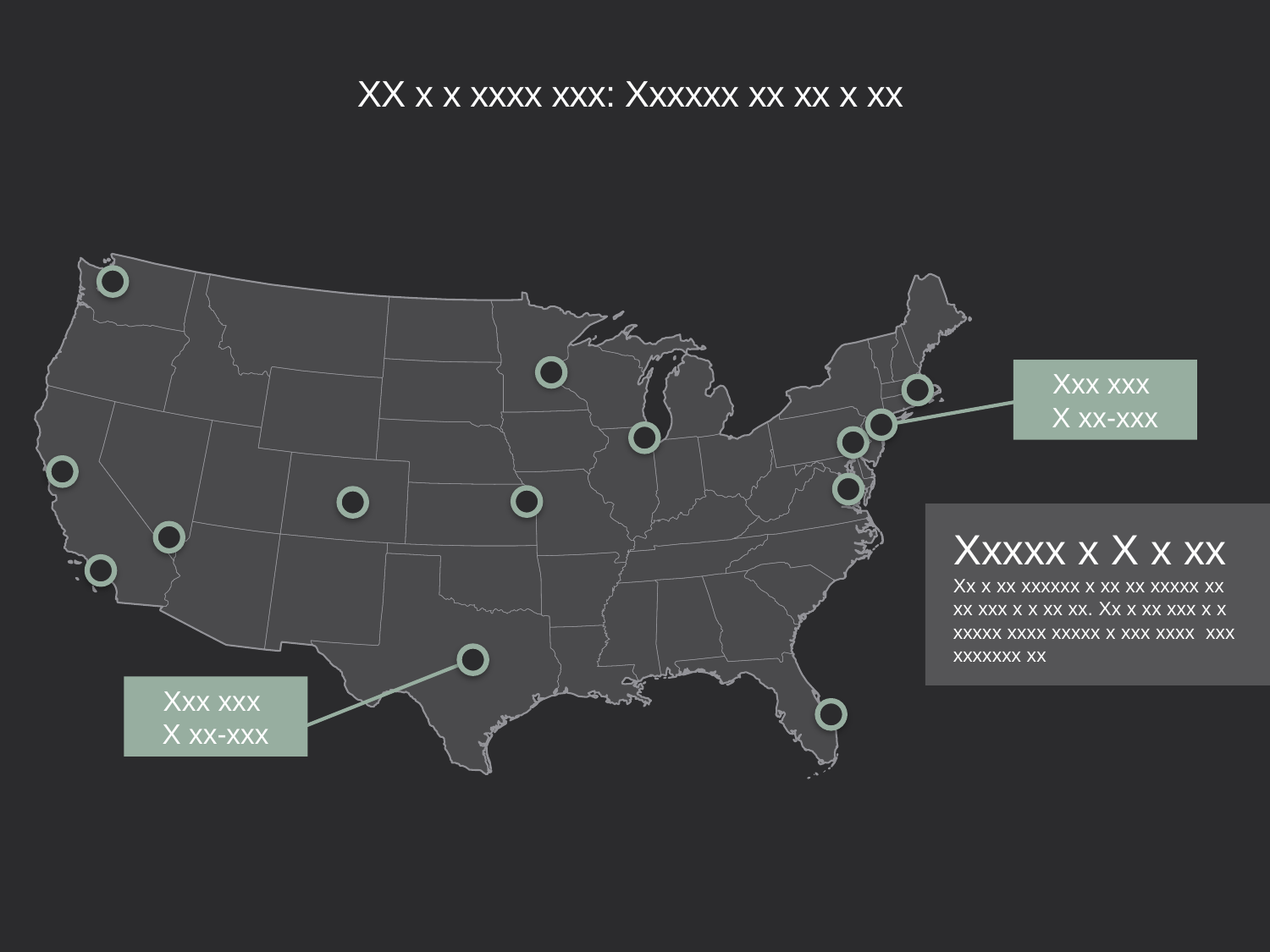

# XX x x xxxx xxx: Xxxxxx xx xx x xx

Xxx xxx
X xx-xxx

Xxxxx x X x xx
Xx x xx xxxxxx x xx xx xxxxx xx xx xxx x x xx xx. Xx x xx xxx x x xxxxx xxxx xxxxx x xxx xxxx  xxx xxxxxxx xx

Xxx xxx
X xx-xxx